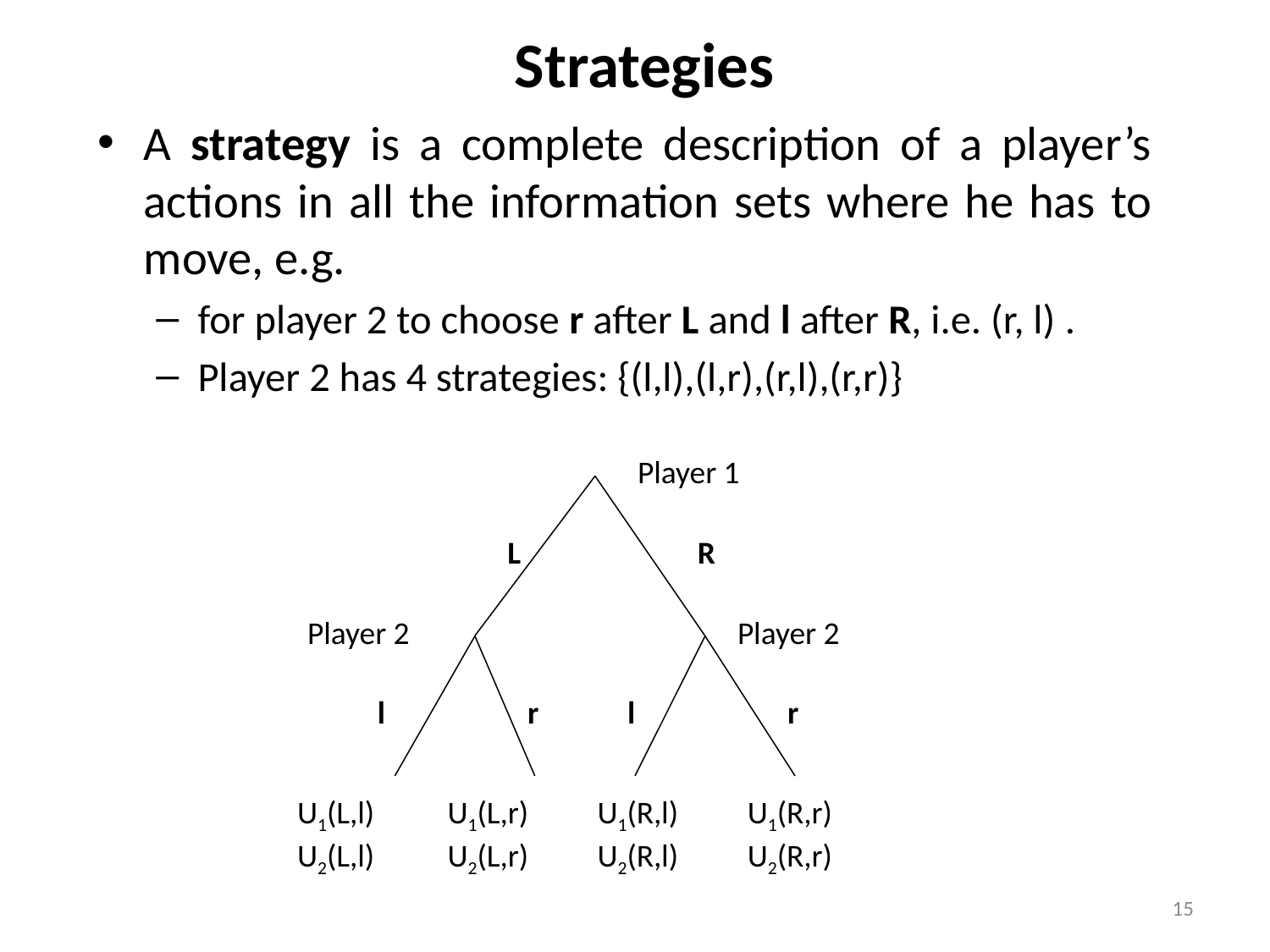

# Strategies
A strategy is a complete description of a player’s actions in all the information sets where he has to move, e.g.
for player 2 to choose r after L and l after R, i.e. (r, l) .
Player 2 has 4 strategies: {(l,l),(l,r),(r,l),(r,r)}
Player 1

L
R
Player 2
Player 2

l
r
l
r
U1(L,l)
U2(L,l)
U1(L,r)
U2(L,r)
U1(R,l)
U2(R,l)
U1(R,r)
U2(R,r)
15